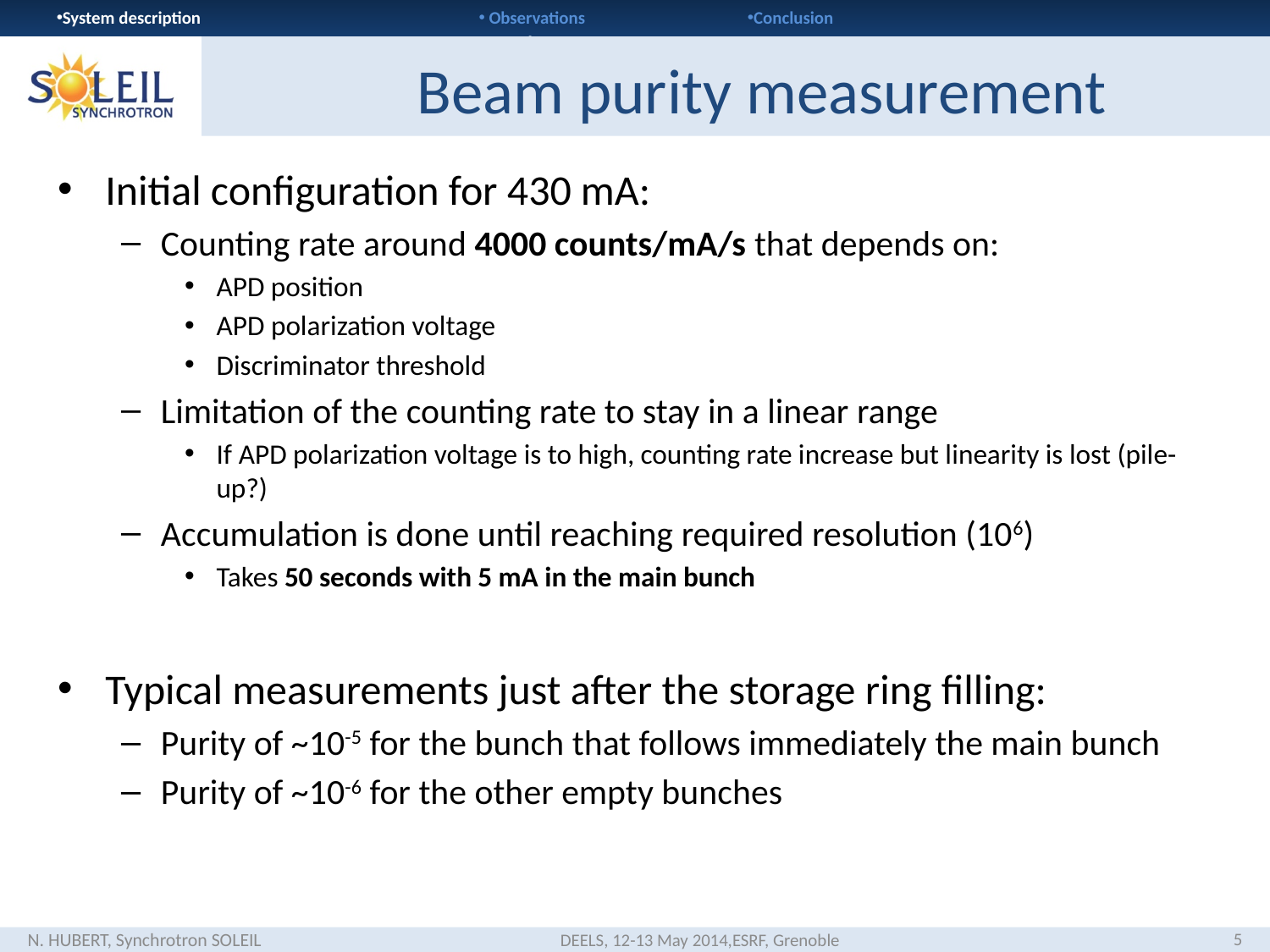

# Beam purity measurement
Initial configuration for 430 mA:
Counting rate around 4000 counts/mA/s that depends on:
APD position
APD polarization voltage
Discriminator threshold
Limitation of the counting rate to stay in a linear range
If APD polarization voltage is to high, counting rate increase but linearity is lost (pile-up?)
Accumulation is done until reaching required resolution (106)
Takes 50 seconds with 5 mA in the main bunch
Typical measurements just after the storage ring filling:
Purity of ~10-5 for the bunch that follows immediately the main bunch
Purity of ~10-6 for the other empty bunches
5
N. HUBERT, Synchrotron SOLEIL
DEELS, 12-13 May 2014,ESRF, Grenoble